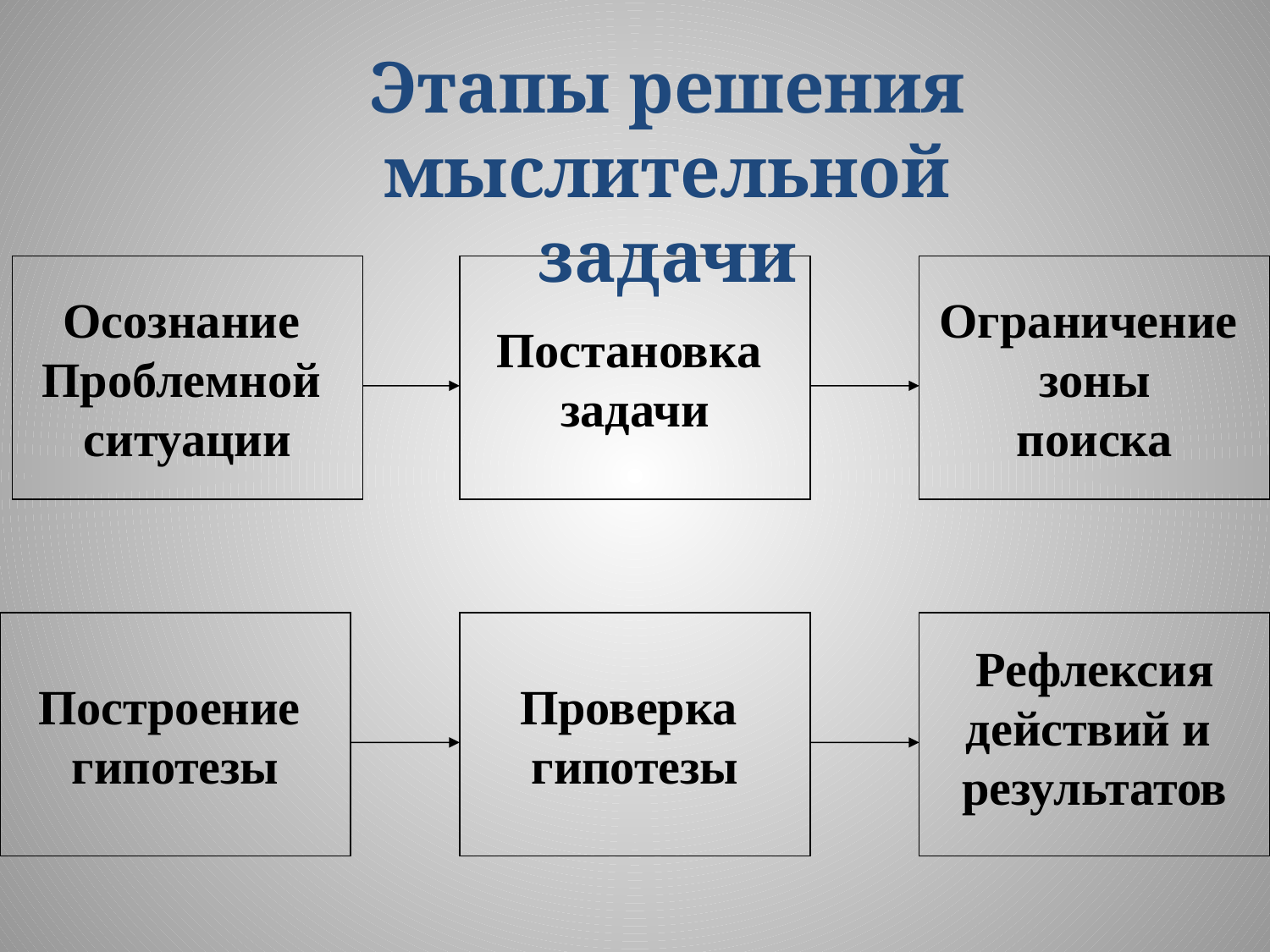

Этапы решения мыслительной задачи
Осознание
Проблемной
ситуации
Постановка
задачи
Ограничение
зоны
поиска

Построение
гипотезы
Проверка
гипотезы

Рефлексия
действий и
результатов